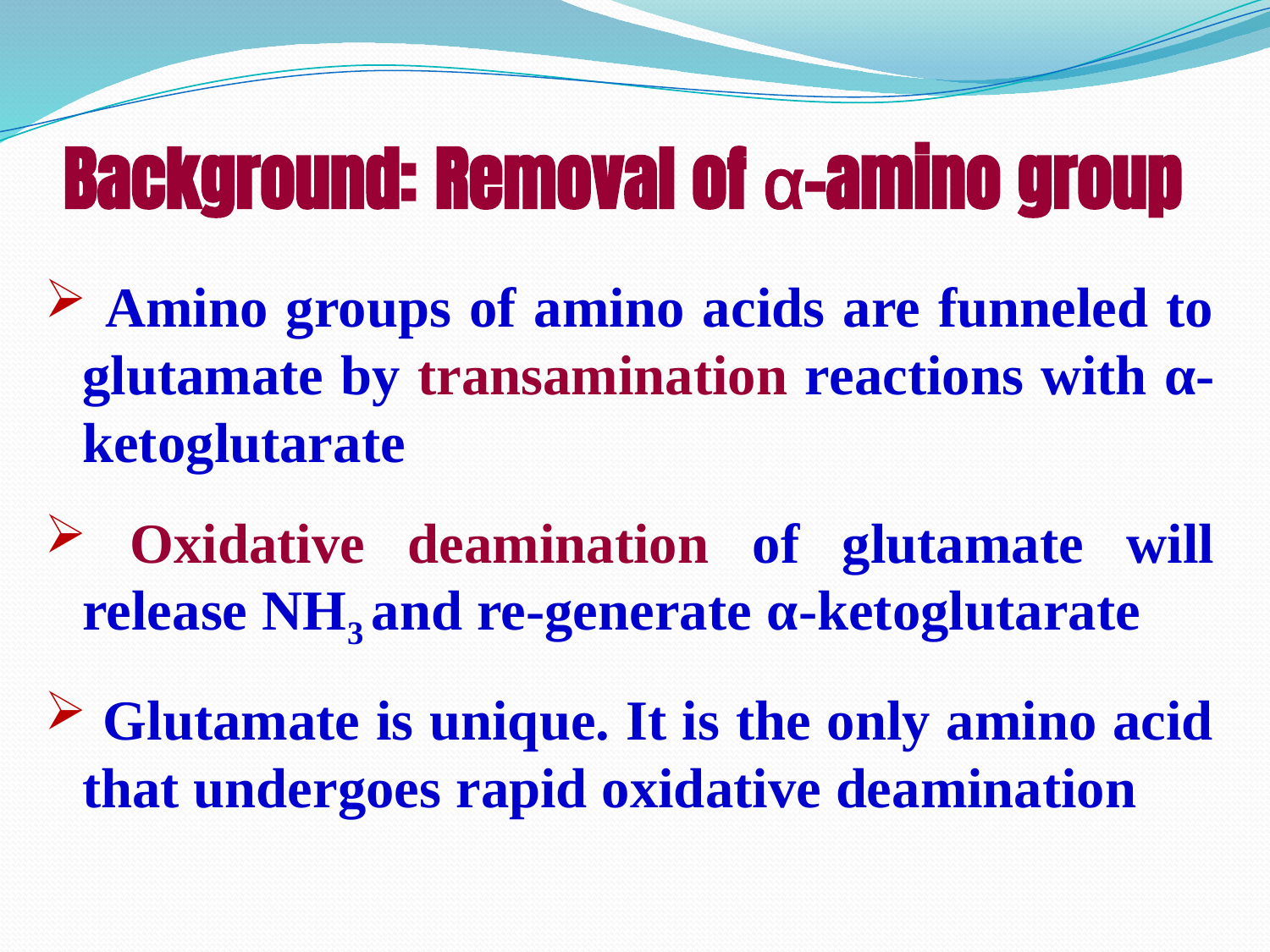

# Background: Removal of α-amino group
 Amino groups of amino acids are funneled to glutamate by transamination reactions with α-ketoglutarate
 Oxidative deamination of glutamate will release NH3 and re-generate α-ketoglutarate
 Glutamate is unique. It is the only amino acid that undergoes rapid oxidative deamination